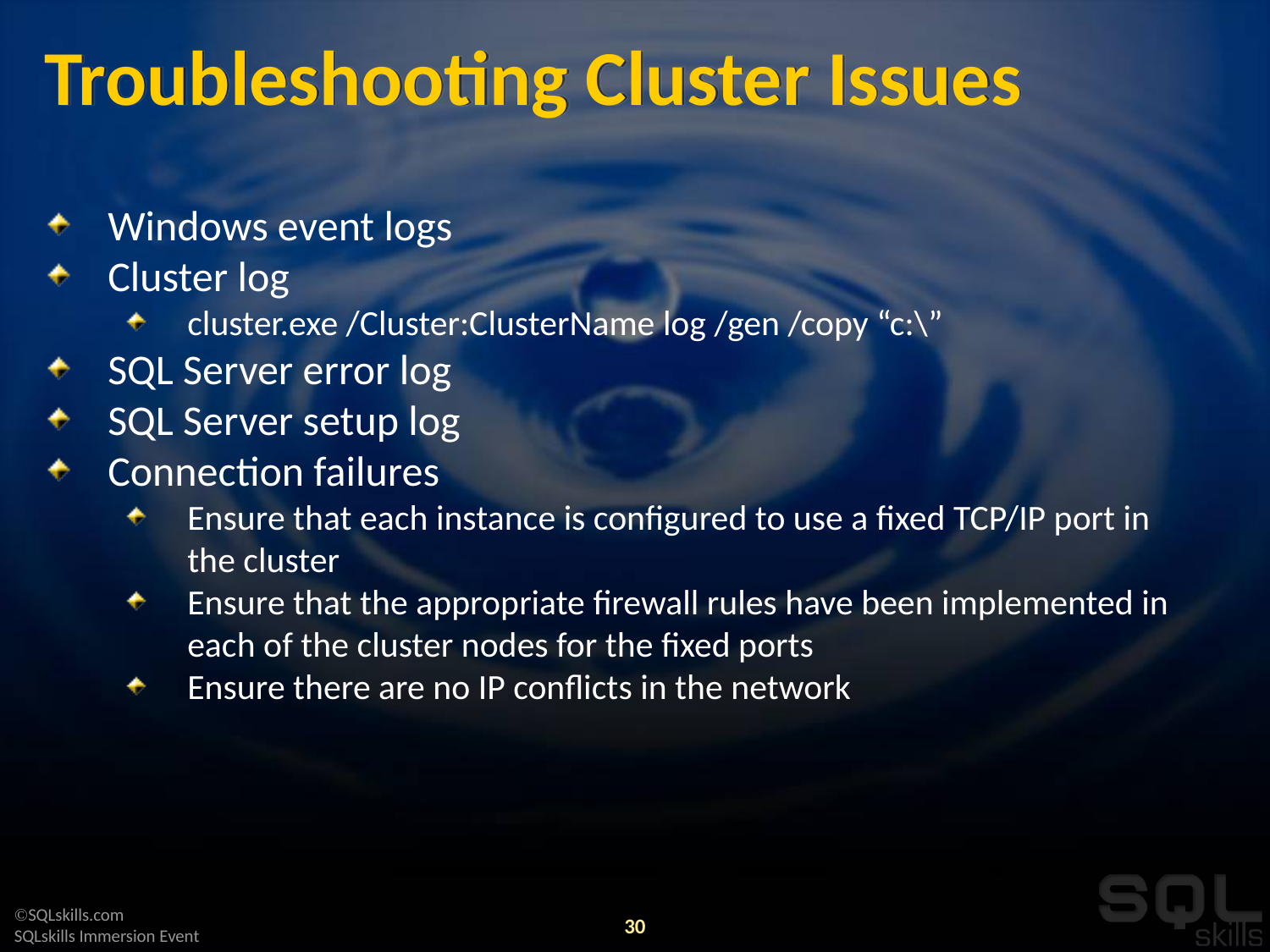

# Troubleshooting Cluster Issues
Windows event logs
Cluster log
cluster.exe /Cluster:ClusterName log /gen /copy “c:\”
SQL Server error log
SQL Server setup log
Connection failures
Ensure that each instance is configured to use a fixed TCP/IP port in the cluster
Ensure that the appropriate firewall rules have been implemented in each of the cluster nodes for the fixed ports
Ensure there are no IP conflicts in the network
30